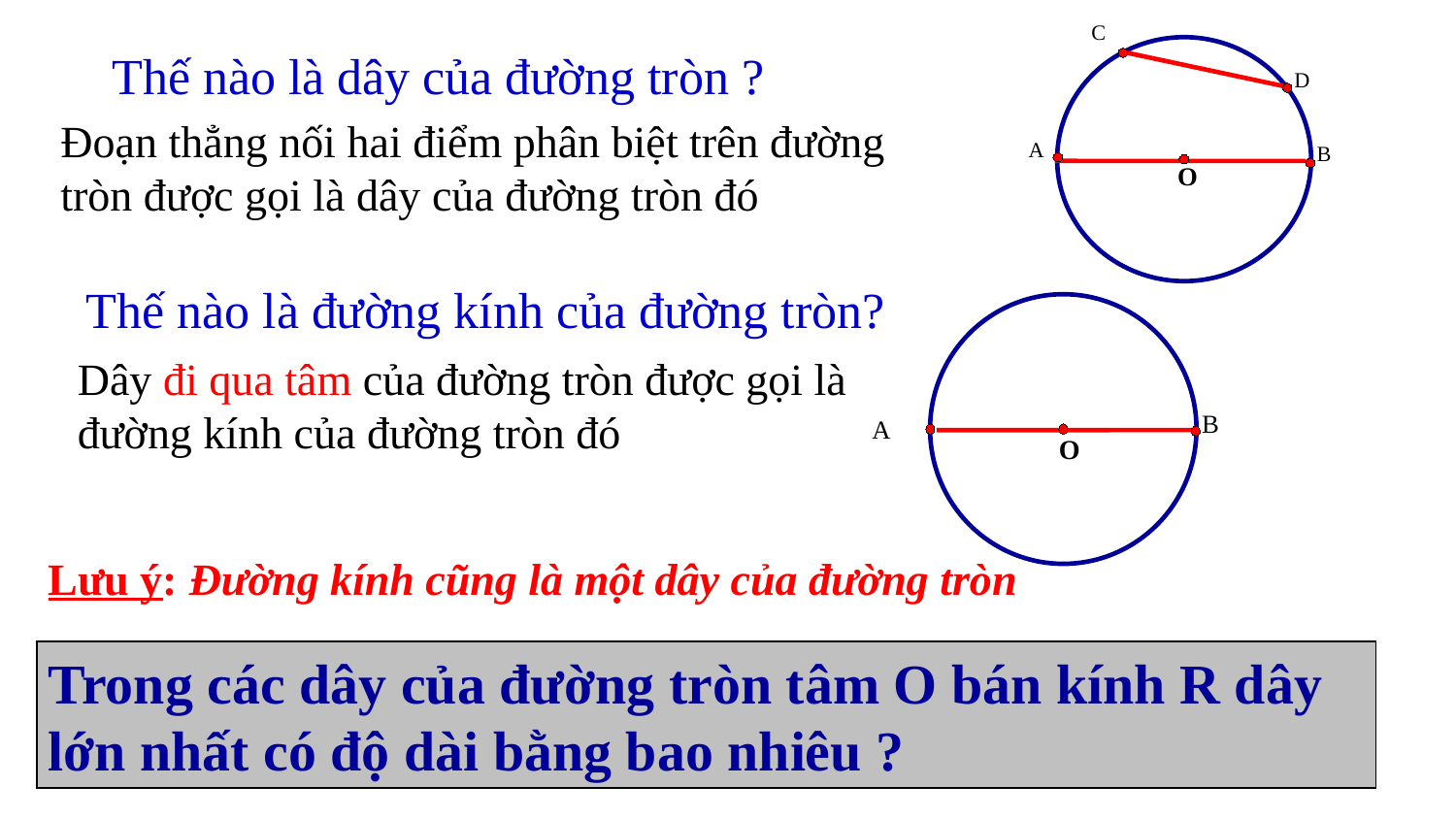

C

D

A
B

O

Thế nào là dây của đường tròn ?
Đoạn thẳng nối hai điểm phân biệt trên đường tròn được gọi là dây của đường tròn đó
 Thế nào là đường kính của đường tròn?

B
A

O
Dây đi qua tâm của đường tròn được gọi là đường kính của đường tròn đó
Lưu ý: Đường kính cũng là một dây của đường tròn
Trong các dây của đường tròn tâm O bán kính R dây lớn nhất có độ dài bằng bao nhiêu ?